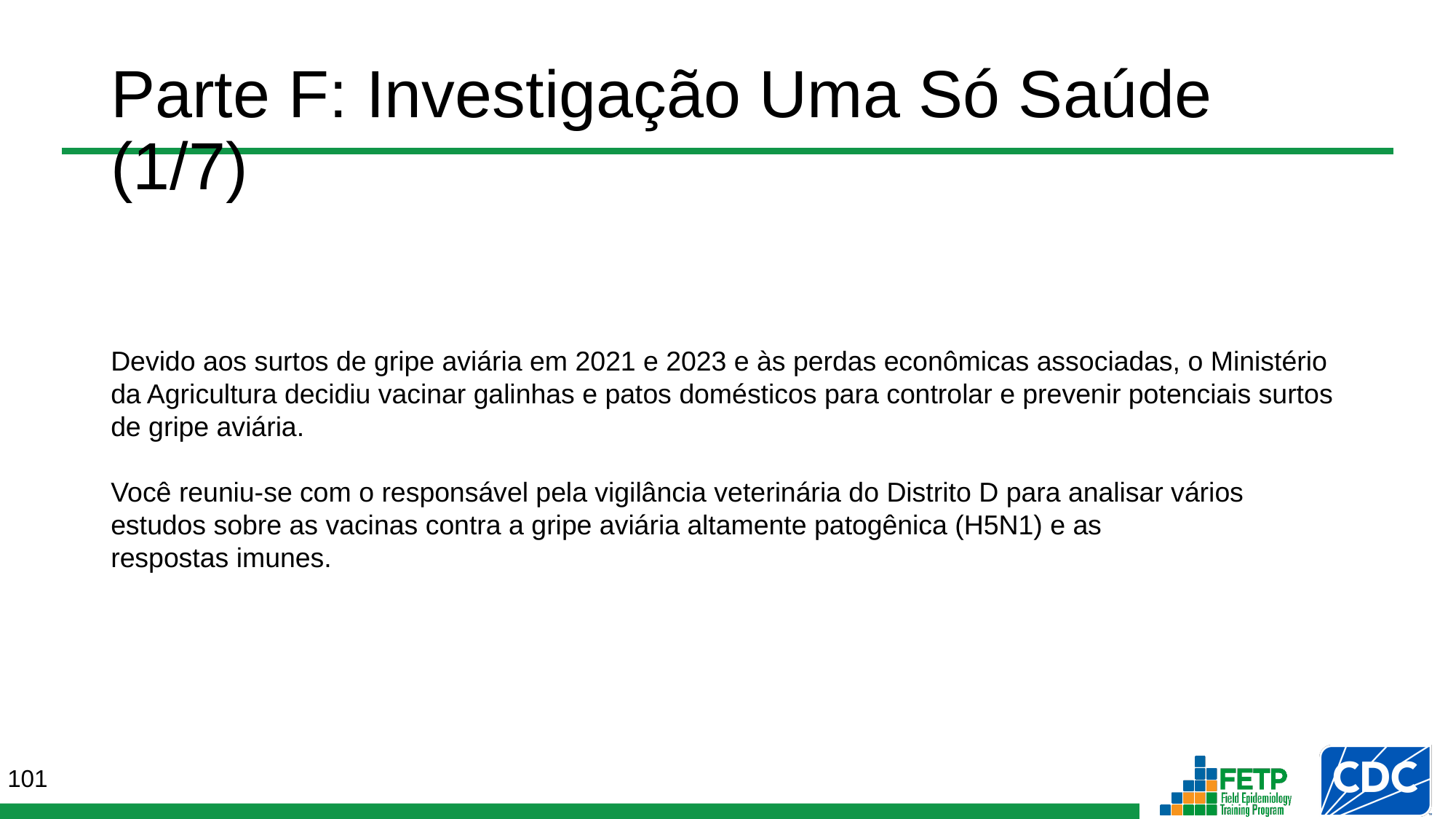

# Parte F: Investigação Uma Só Saúde (1/7)
Devido aos surtos de gripe aviária em 2021 e 2023 e às perdas econômicas associadas, o Ministério da Agricultura decidiu vacinar galinhas e patos domésticos para controlar e prevenir potenciais surtos de gripe aviária.

Você reuniu-se com o responsável pela vigilância veterinária do Distrito D para analisar vários estudos sobre as vacinas contra a gripe aviária altamente patogênica (H5N1) e as
respostas imunes.